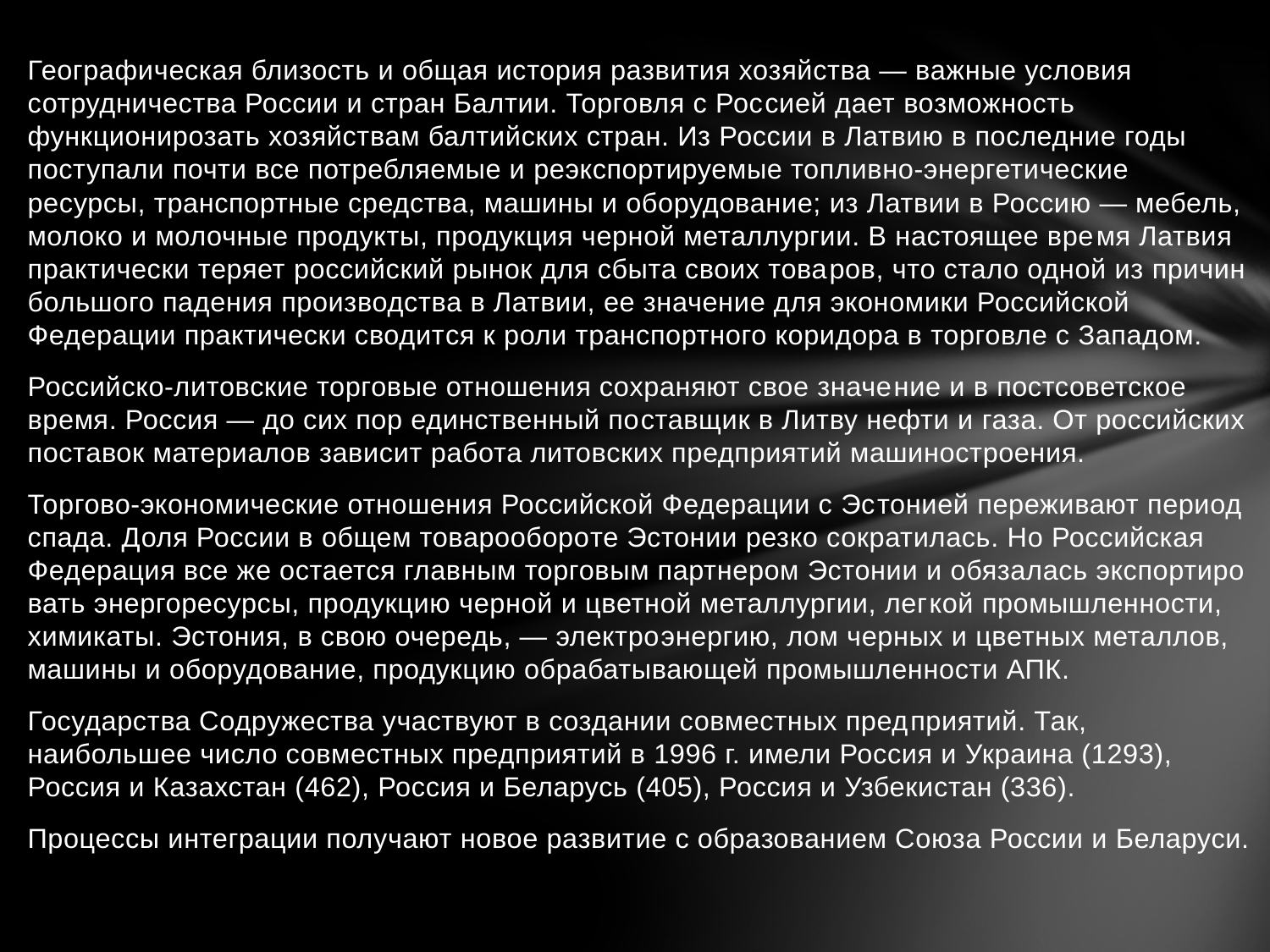

#
Географическая близость и общая история развития хозяйства — важные условия сотрудничества России и стран Балтии. Торговля с Рос­сией дает возможность функционирозать хозяйствам балтийских стран. Из России в Латвию в последние годы поступали почти все потребляемые и реэкспортируемые топливно-энергетические ресурсы, транспортные средства, машины и оборудование; из Латвии в Россию — мебель, молоко и молочные продукты, продукция черной металлургии. В настоящее вре­мя Латвия практически теряет российский рынок для сбыта своих това­ров, что стало одной из причин большого падения производства в Латвии, ее значение для экономики Российской Федерации практически сводит­ся к роли транспортного коридора в торговле с Западом.
Российско-литовские торговые отношения сохраняют свое значе­ние и в постсоветское время. Россия — до сих пор единственный по­ставщик в Литву нефти и газа. От российских поставок материалов зависит работа литовских предприятий машиностроения.
Торгово-экономические отношения Российской Федерации с Эс­тонией переживают период спада. Доля России в общем товарооборо­те Эстонии резко сократилась. Но Российская Федерация все же остается главным торговым партнером Эстонии и обязалась экспортиро­вать энергоресурсы, продукцию черной и цветной металлургии, лег­кой промышленности, химикаты. Эстония, в свою очередь, — электро­энергию, лом черных и цветных металлов, машины и оборудование, продукцию обрабатывающей промышленности АПК.
Государства Содружества участвуют в создании совместных пред­приятий. Так, наибольшее число совместных предприятий в 1996 г. имели Россия и Украина (1293), Россия и Казахстан (462), Россия и Беларусь (405), Россия и Узбекистан (336).
Процессы интеграции получают новое развитие с образованием Союза России и Беларуси.